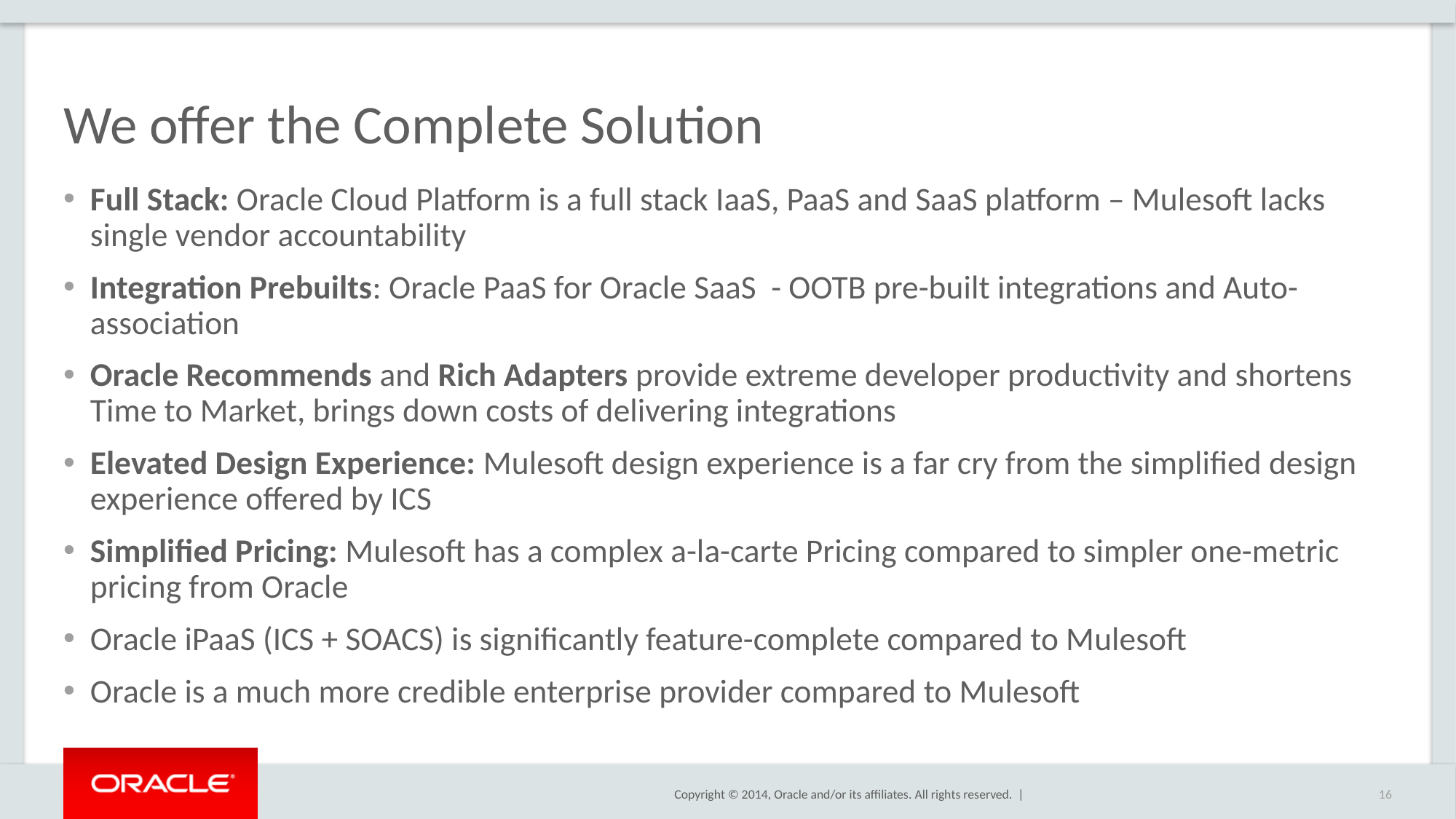

# We offer the Complete Solution
Full Stack: Oracle Cloud Platform is a full stack IaaS, PaaS and SaaS platform – Mulesoft lacks single vendor accountability
Integration Prebuilts: Oracle PaaS for Oracle SaaS  - OOTB pre-built integrations and Auto-association
Oracle Recommends and Rich Adapters provide extreme developer productivity and shortens Time to Market, brings down costs of delivering integrations
Elevated Design Experience: Mulesoft design experience is a far cry from the simplified design experience offered by ICS
Simplified Pricing: Mulesoft has a complex a-la-carte Pricing compared to simpler one-metric pricing from Oracle
Oracle iPaaS (ICS + SOACS) is significantly feature-complete compared to Mulesoft
Oracle is a much more credible enterprise provider compared to Mulesoft

16